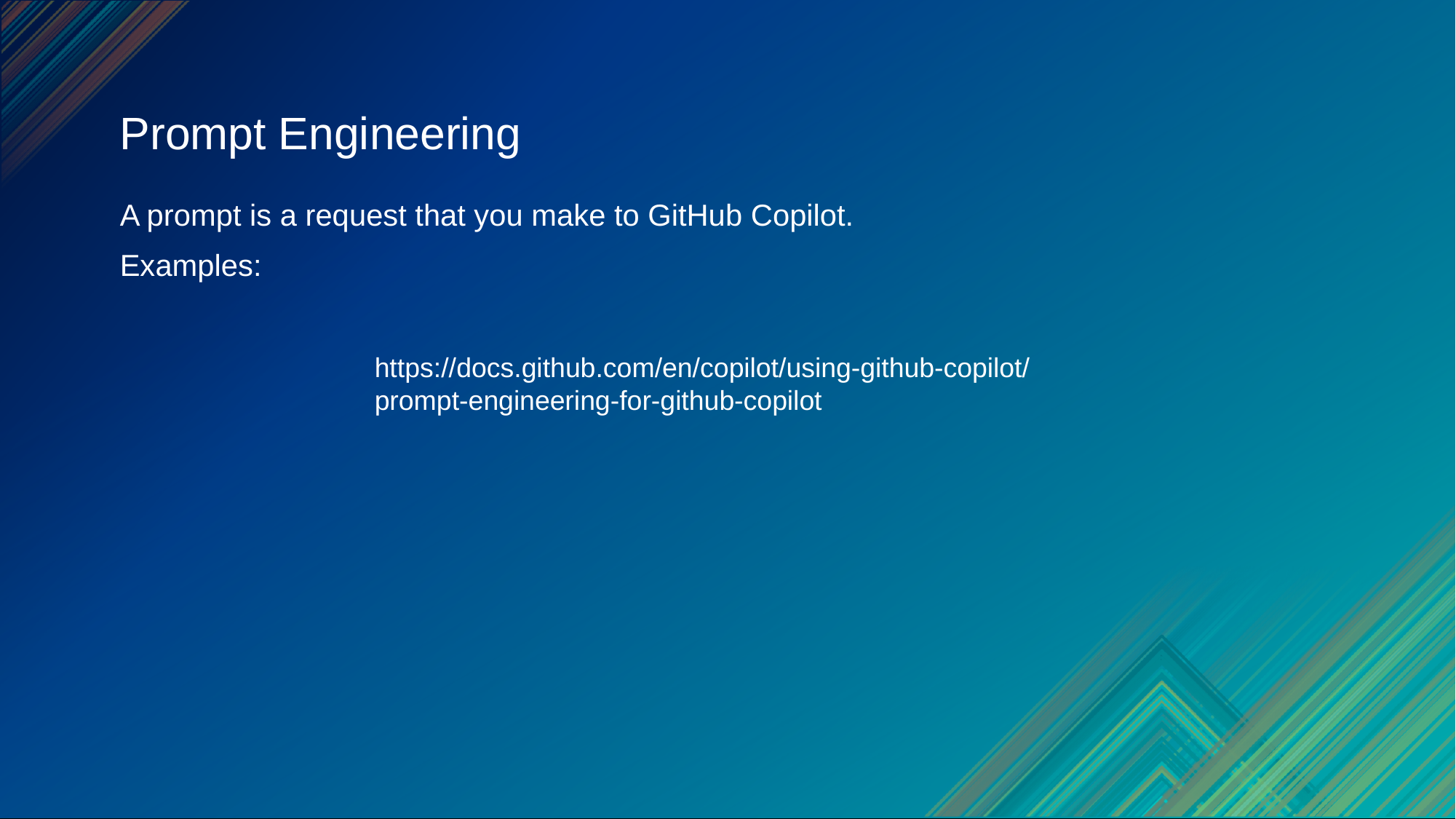

# Prompt Engineering
A prompt is a request that you make to GitHub Copilot.
Examples:
https://docs.github.com/en/copilot/using-github-copilot/prompt-engineering-for-github-copilot